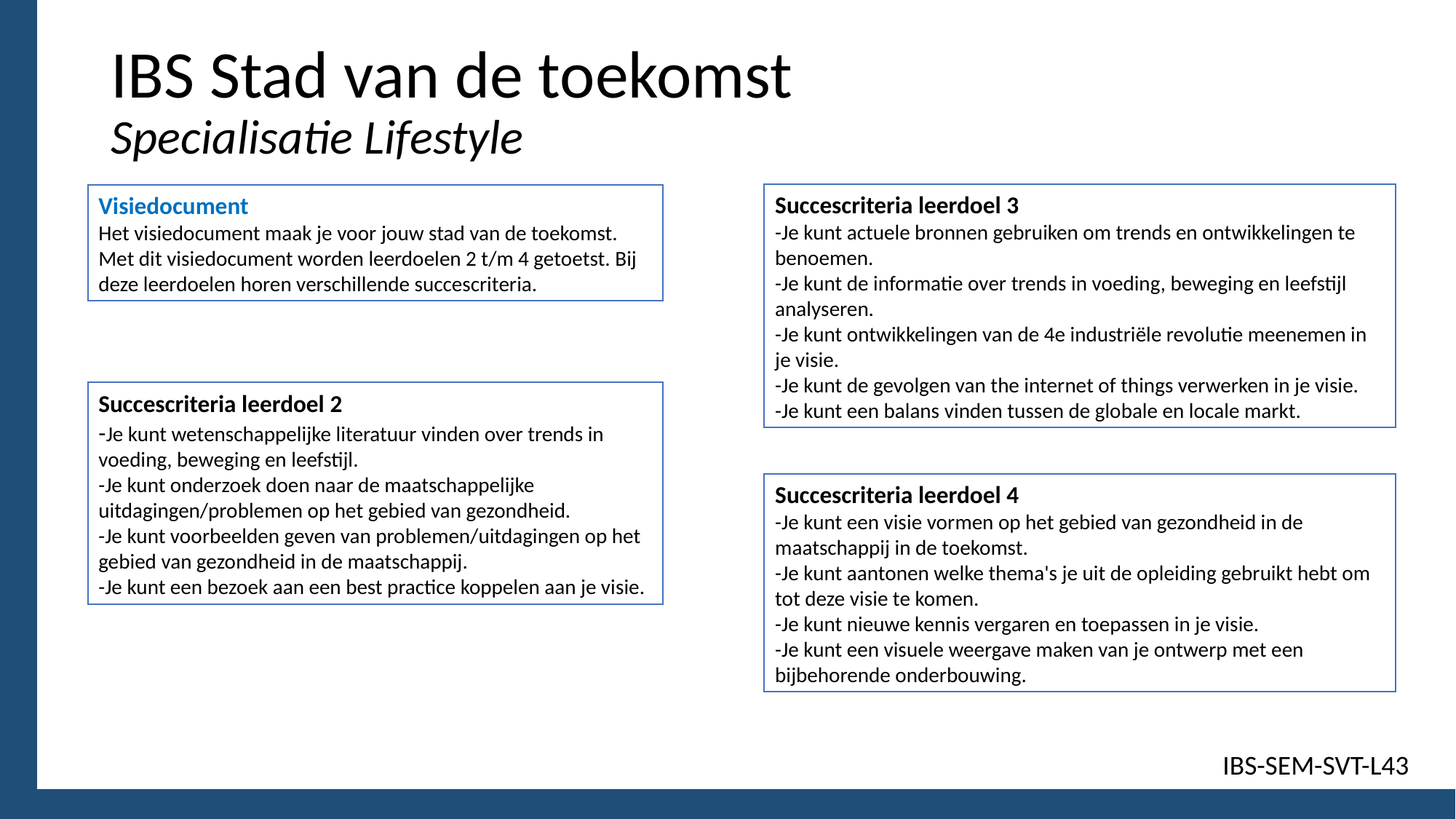

# IBS Stad van de toekomst Specialisatie Lifestyle
Succescriteria leerdoel 3
-Je kunt actuele bronnen gebruiken om trends en ontwikkelingen te benoemen.
-Je kunt de informatie over trends in voeding, beweging en leefstijl analyseren.
-Je kunt ontwikkelingen van de 4e industriële revolutie meenemen in je visie.
-Je kunt de gevolgen van the internet of things verwerken in je visie.
-Je kunt een balans vinden tussen de globale en locale markt.
Visiedocument
Het visiedocument maak je voor jouw stad van de toekomst. Met dit visiedocument worden leerdoelen 2 t/m 4 getoetst. Bij deze leerdoelen horen verschillende succescriteria.
Succescriteria leerdoel 2
-Je kunt wetenschappelijke literatuur vinden over trends in voeding, beweging en leefstijl.
-Je kunt onderzoek doen naar de maatschappelijke uitdagingen/problemen op het gebied van gezondheid.
-Je kunt voorbeelden geven van problemen/uitdagingen op het gebied van gezondheid in de maatschappij.
-Je kunt een bezoek aan een best practice koppelen aan je visie.
Succescriteria leerdoel 4
-Je kunt een visie vormen op het gebied van gezondheid in de maatschappij in de toekomst.
-Je kunt aantonen welke thema's je uit de opleiding gebruikt hebt om tot deze visie te komen.
-Je kunt nieuwe kennis vergaren en toepassen in je visie.
-Je kunt een visuele weergave maken van je ontwerp met een bijbehorende onderbouwing.
IBS-SEM-SVT-L43